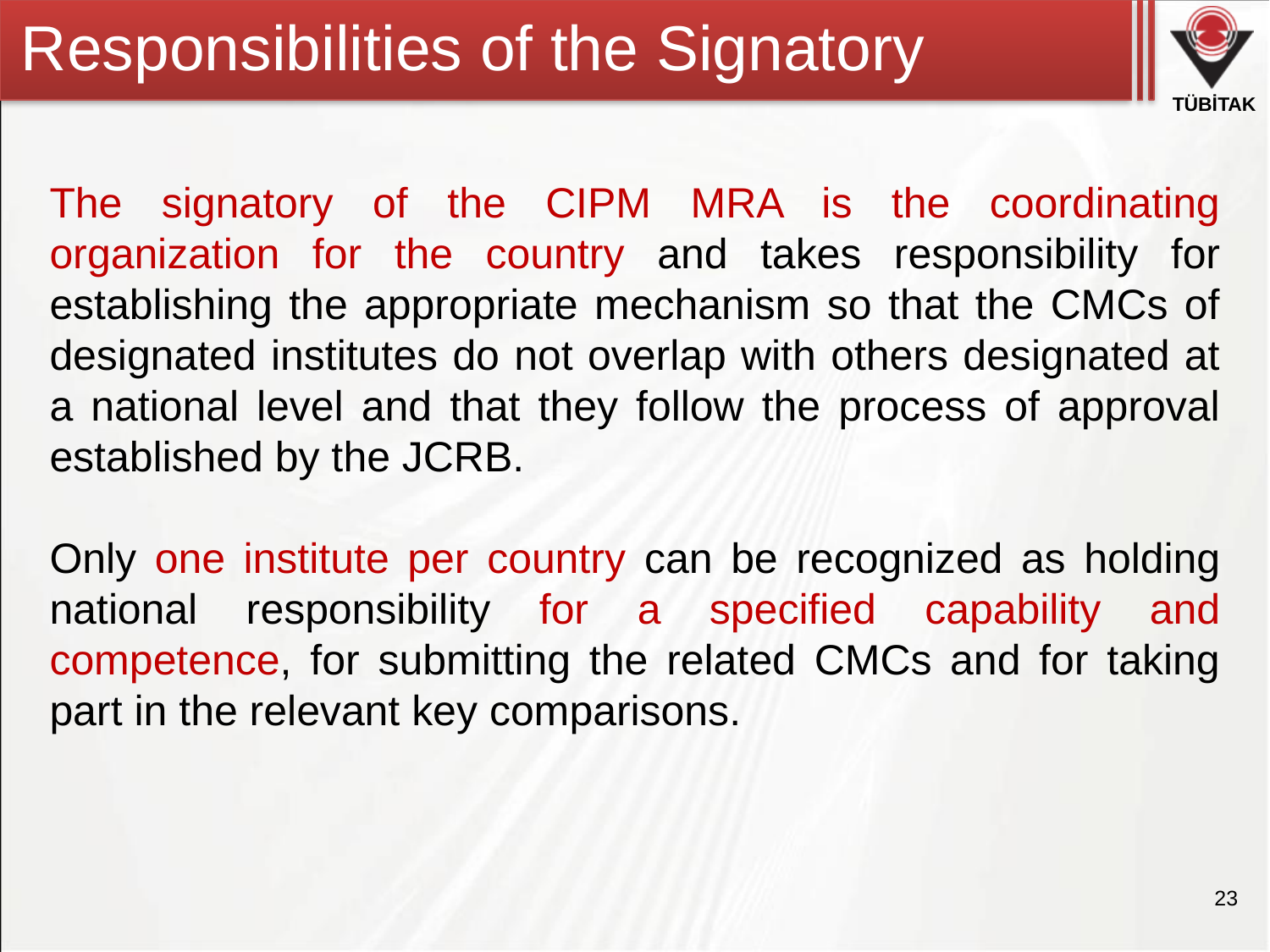

Responsibilities of the Signatory
The signatory of the CIPM MRA is the coordinating organization for the country and takes responsibility for establishing the appropriate mechanism so that the CMCs of designated institutes do not overlap with others designated at a national level and that they follow the process of approval established by the JCRB.

Only one institute per country can be recognized as holding national responsibility for a specified capability and competence, for submitting the related CMCs and for taking part in the relevant key comparisons.

23